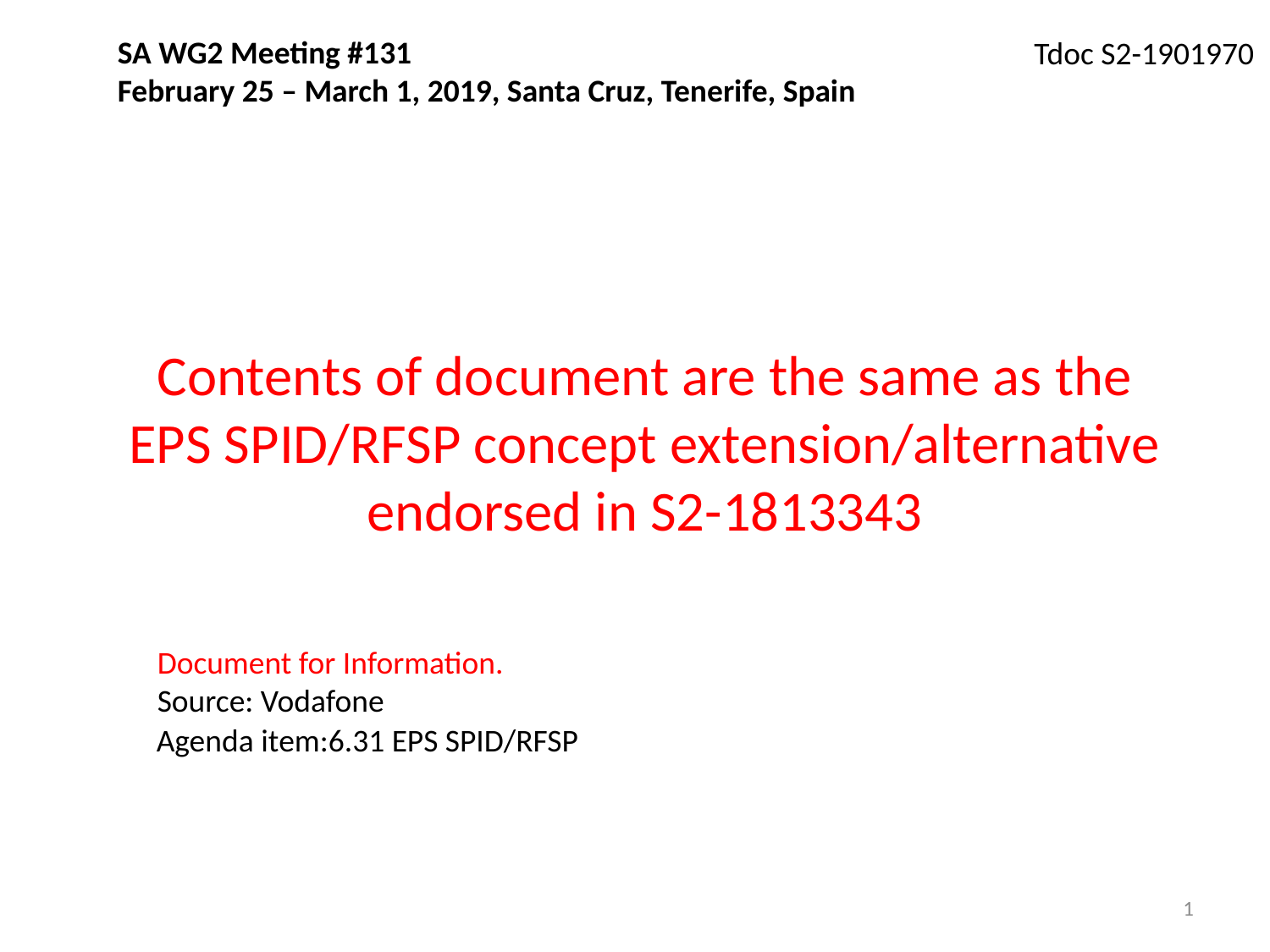

SA WG2 Meeting #131
February 25 – March 1, 2019, Santa Cruz, Tenerife, Spain
Tdoc S2-1901970

# Contents of document are the same as the EPS SPID/RFSP concept extension/alternative endorsed in S2-1813343
Document for Information.
Source: Vodafone
Agenda item:6.31 EPS SPID/RFSP
1